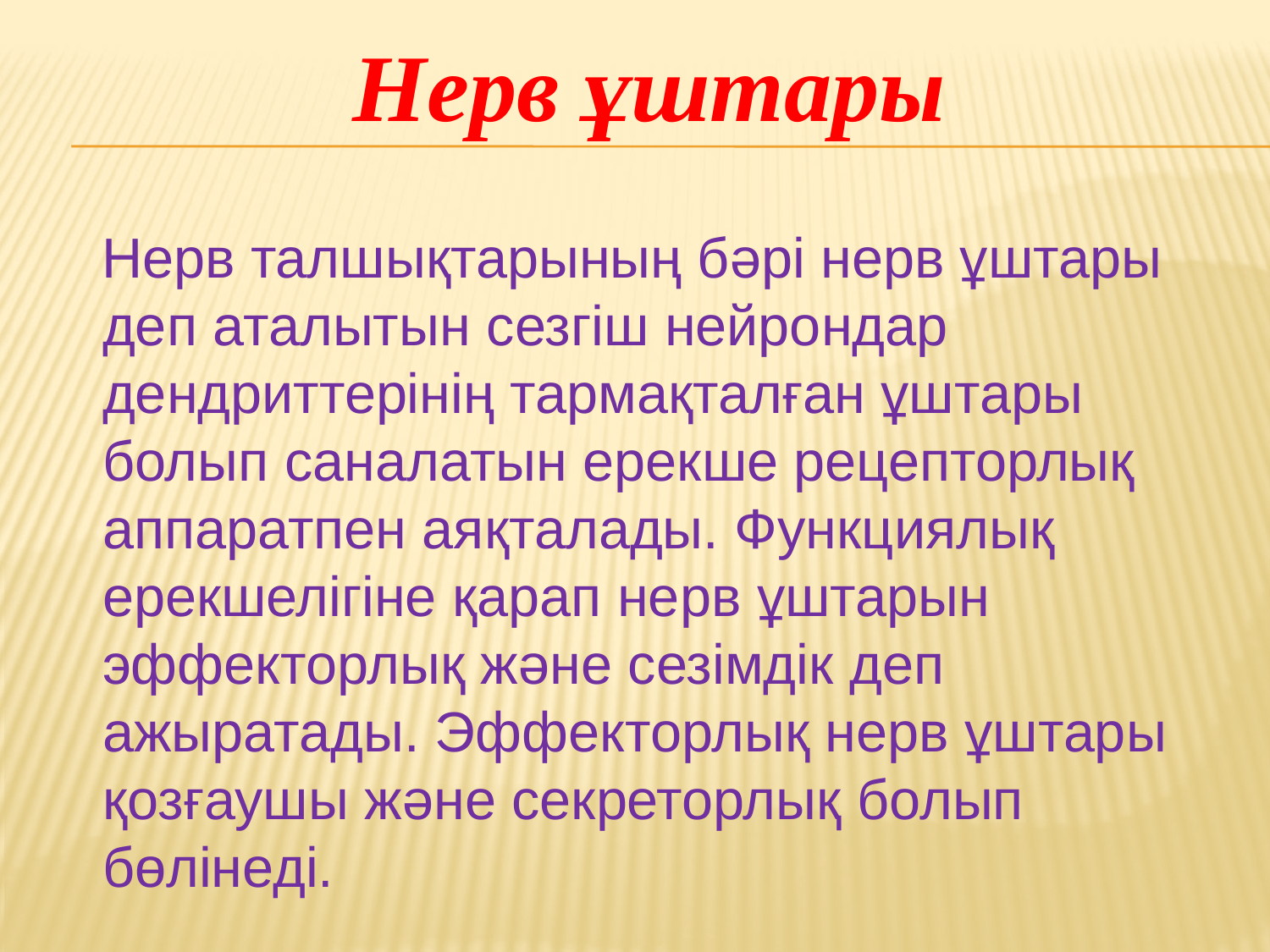

Нерв ұштары
   Нерв талшықтарының бәрі нерв ұштары деп аталытын сезгіш нейрондар дендриттерінің тармақталған ұштары болып саналатын ерекше рецепторлық аппаратпен аяқталады. Функциялық ерекшелігіне қарап нерв ұштарын эффекторлық және сезімдік деп ажыратады. Эффекторлық нерв ұштары қозғаушы және секреторлық болып бөлінеді.